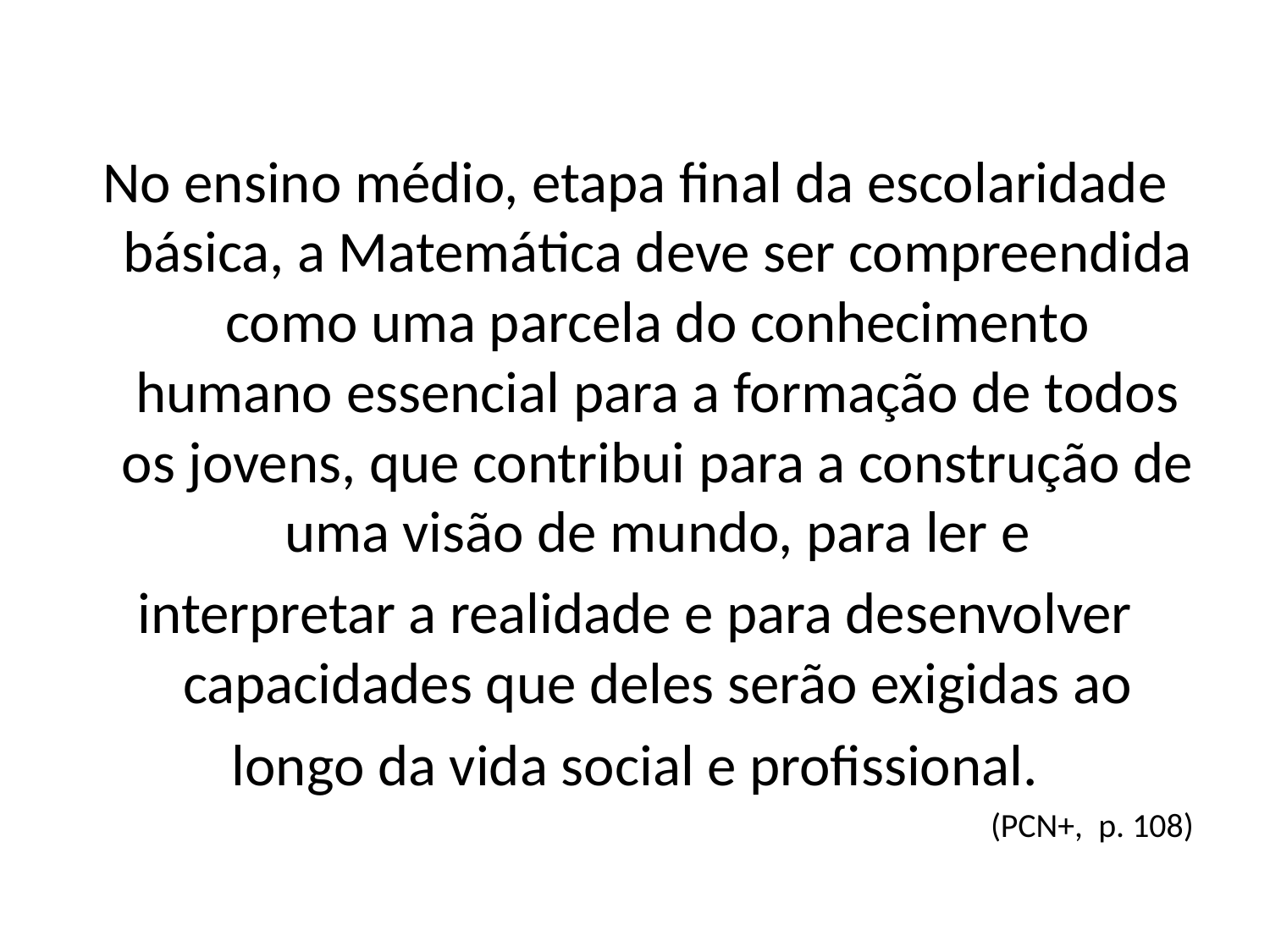

No ensino médio, etapa final da escolaridade básica, a Matemática deve ser compreendida como uma parcela do conhecimento humano essencial para a formação de todos os jovens, que contribui para a construção de uma visão de mundo, para ler e
interpretar a realidade e para desenvolver capacidades que deles serão exigidas ao
longo da vida social e profissional.
(PCN+,  p. 108)